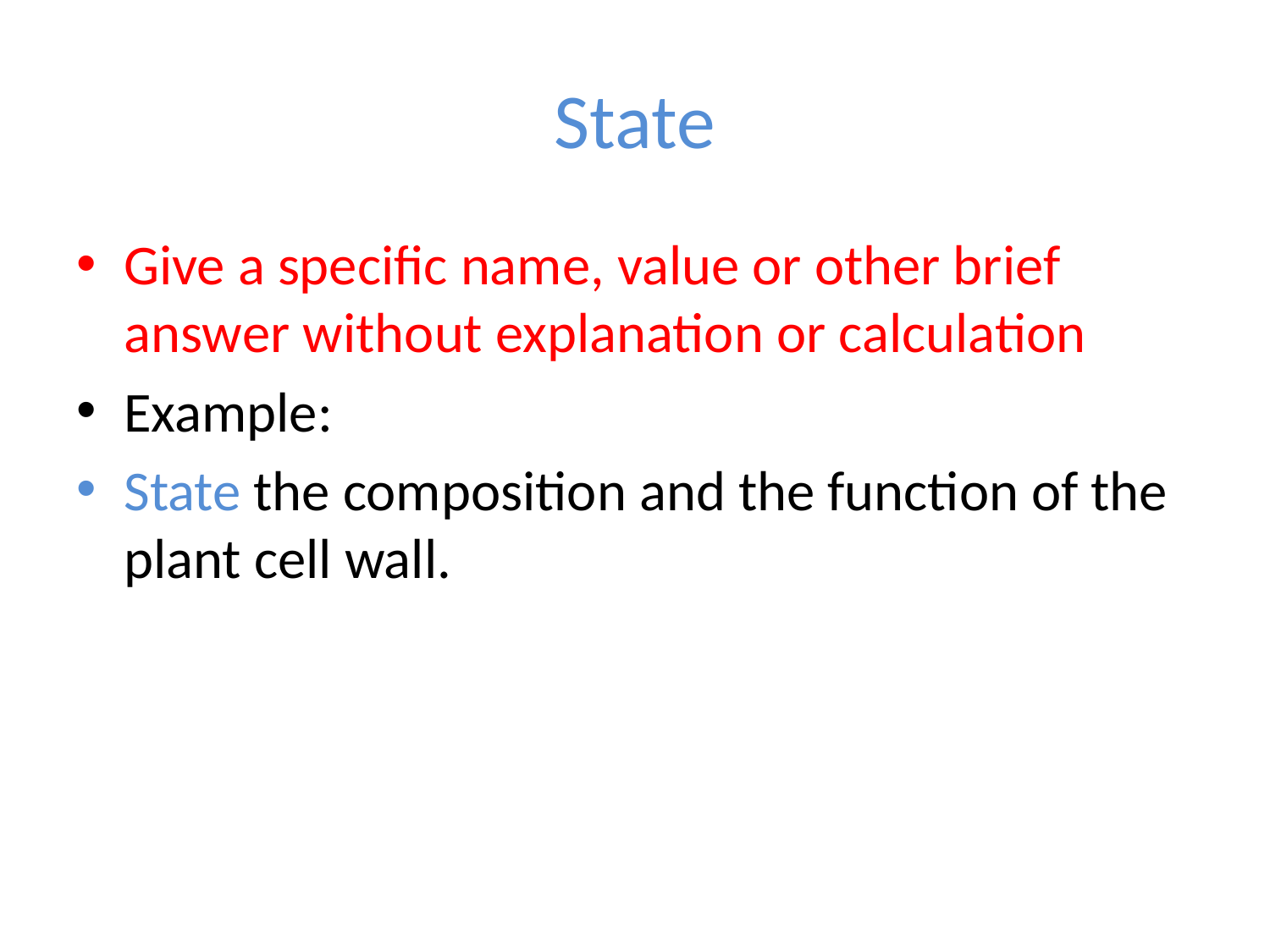

# State
Give a specific name, value or other brief answer without explanation or calculation
Example:
State the composition and the function of the plant cell wall.